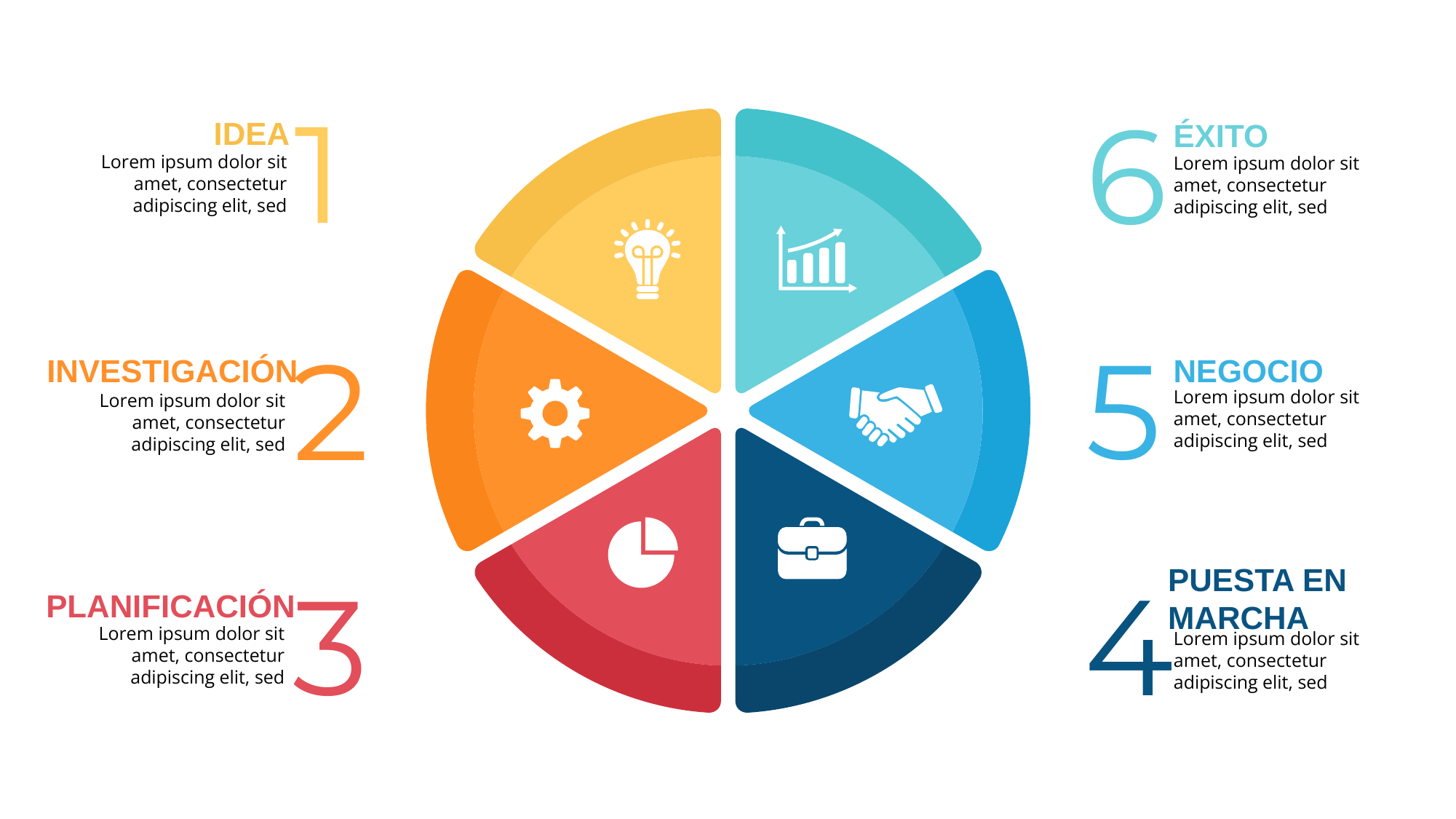

1
6

IDEA
ÉXITO
Lorem ipsum dolor sit amet, consectetur adipiscing elit, sed
Lorem ipsum dolor sit amet, consectetur adipiscing elit, sed

2
5
INVESTIGACIÓN
NEGOCIO

Lorem ipsum dolor sit amet, consectetur adipiscing elit, sed
Lorem ipsum dolor sit amet, consectetur adipiscing elit, sed

PUESTA EN MARCHA
4
3
PLANIFICACIÓN
Lorem ipsum dolor sit amet, consectetur adipiscing elit, sed
Lorem ipsum dolor sit amet, consectetur adipiscing elit, sed